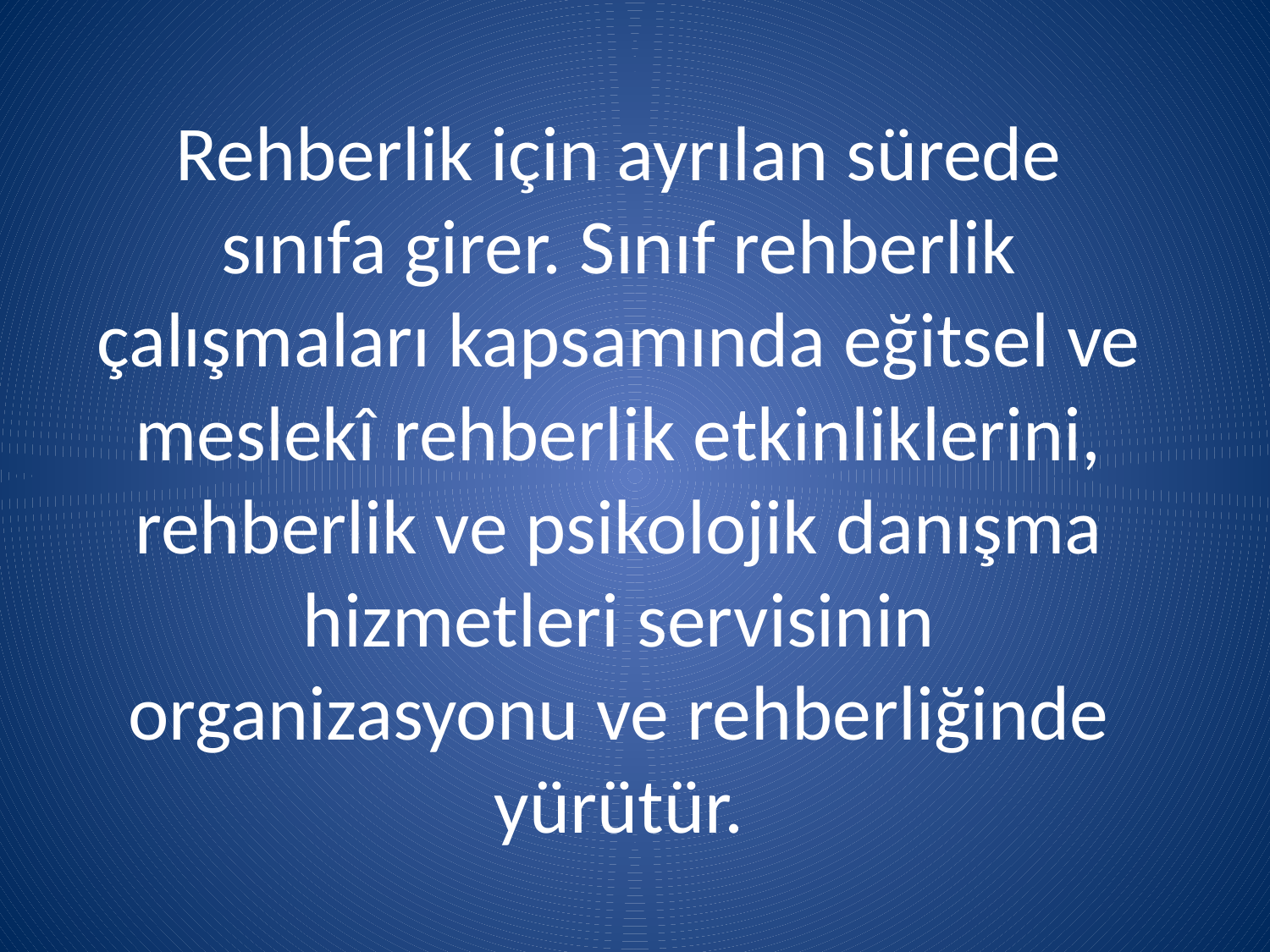

# Rehberlik için ayrılan sürede sınıfa girer. Sınıf rehberlik çalışmaları kapsamında eğitsel ve meslekî rehberlik etkinliklerini, rehberlik ve psikolojik danışma hizmetleri servisinin organizasyonu ve rehberliğinde yürütür.